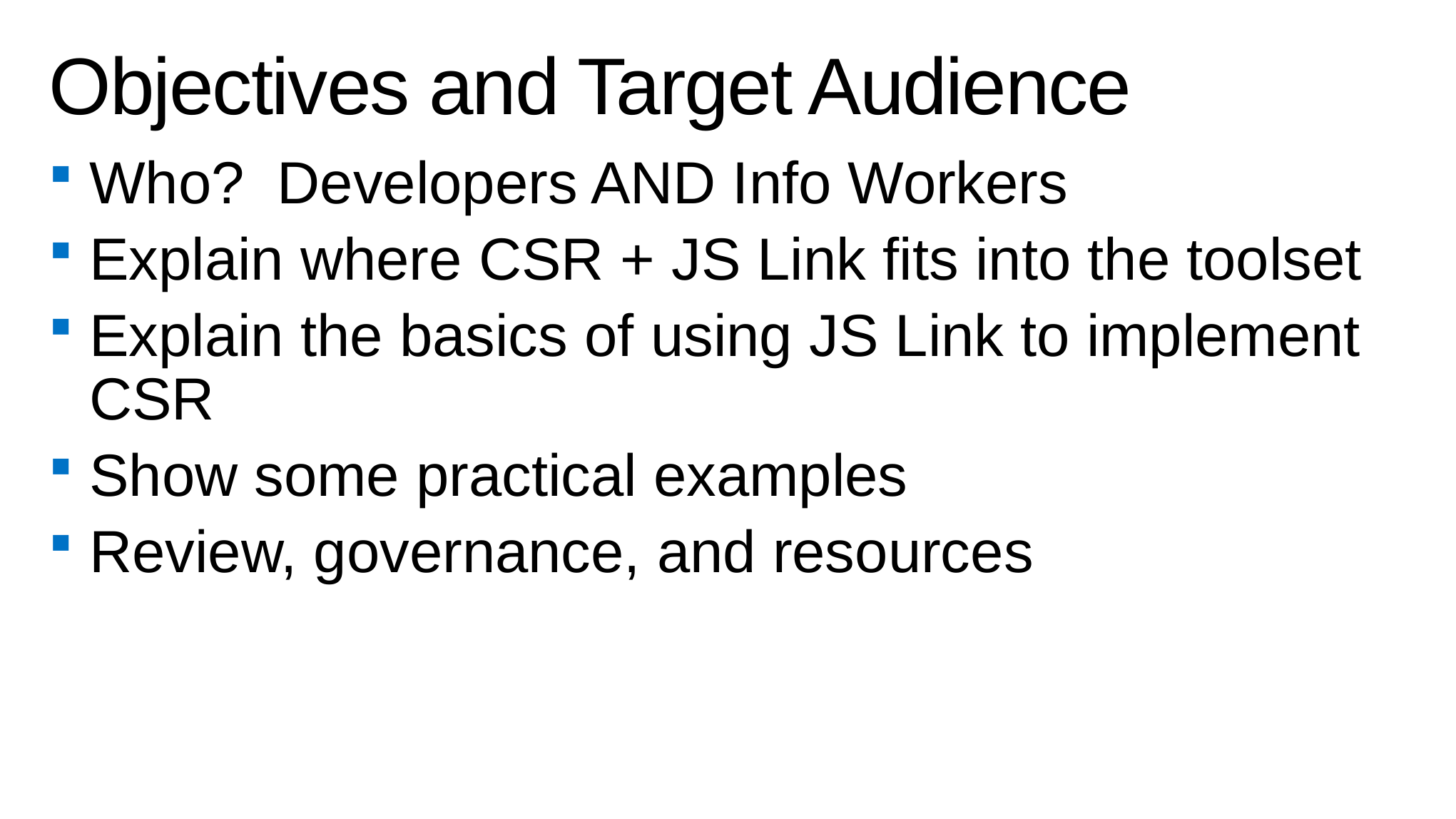

# Objectives and Target Audience
Who?  Developers AND Info Workers
Explain where CSR + JS Link fits into the toolset
Explain the basics of using JS Link to implement CSR
Show some practical examples
Review, governance, and resources